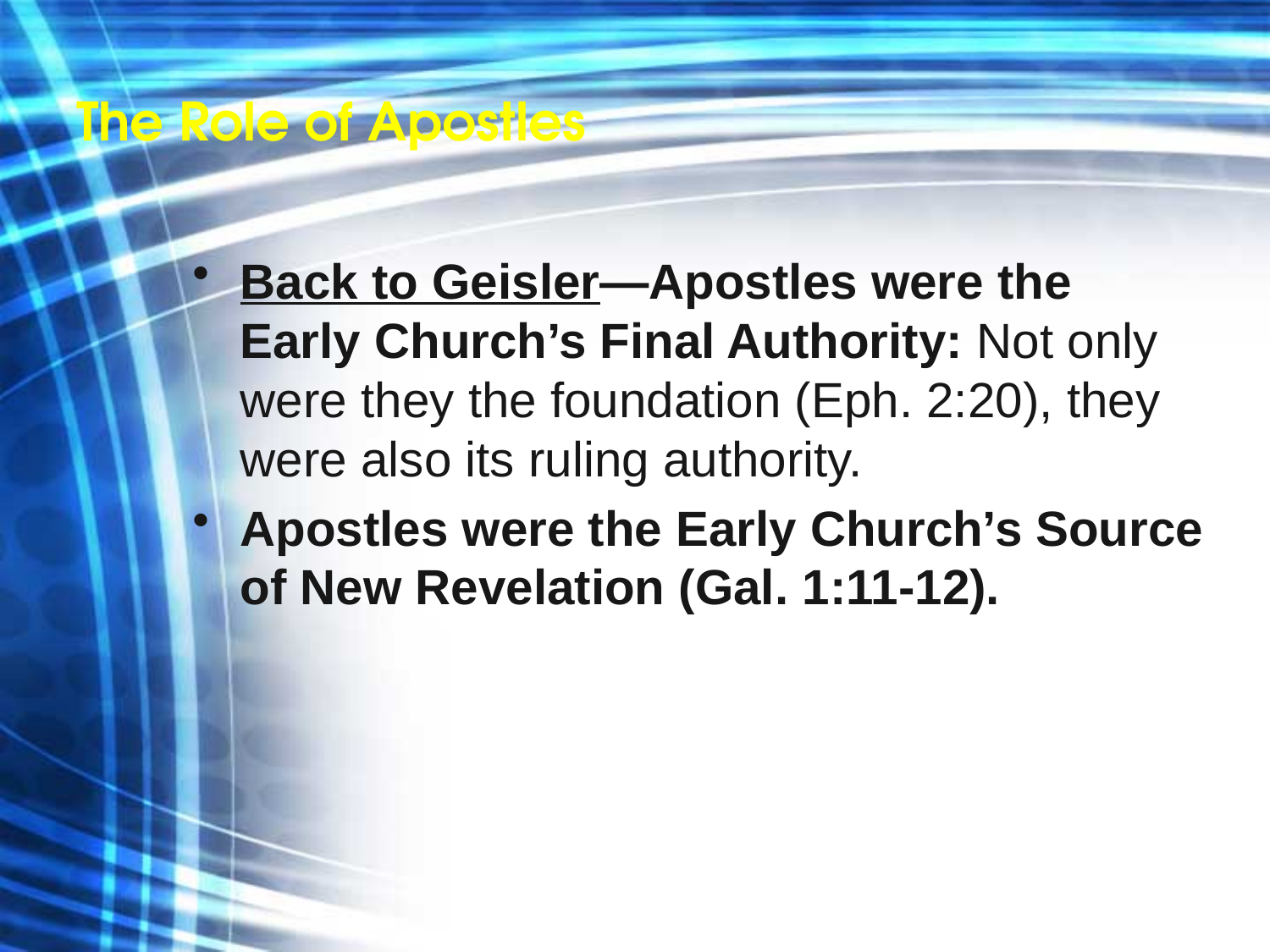

# The Role of Apostles
Back to Geisler—Apostles were the Early Church’s Final Authority: Not only were they the foundation (Eph. 2:20), they were also its ruling authority.
Apostles were the Early Church’s Source of New Revelation (Gal. 1:11-12).